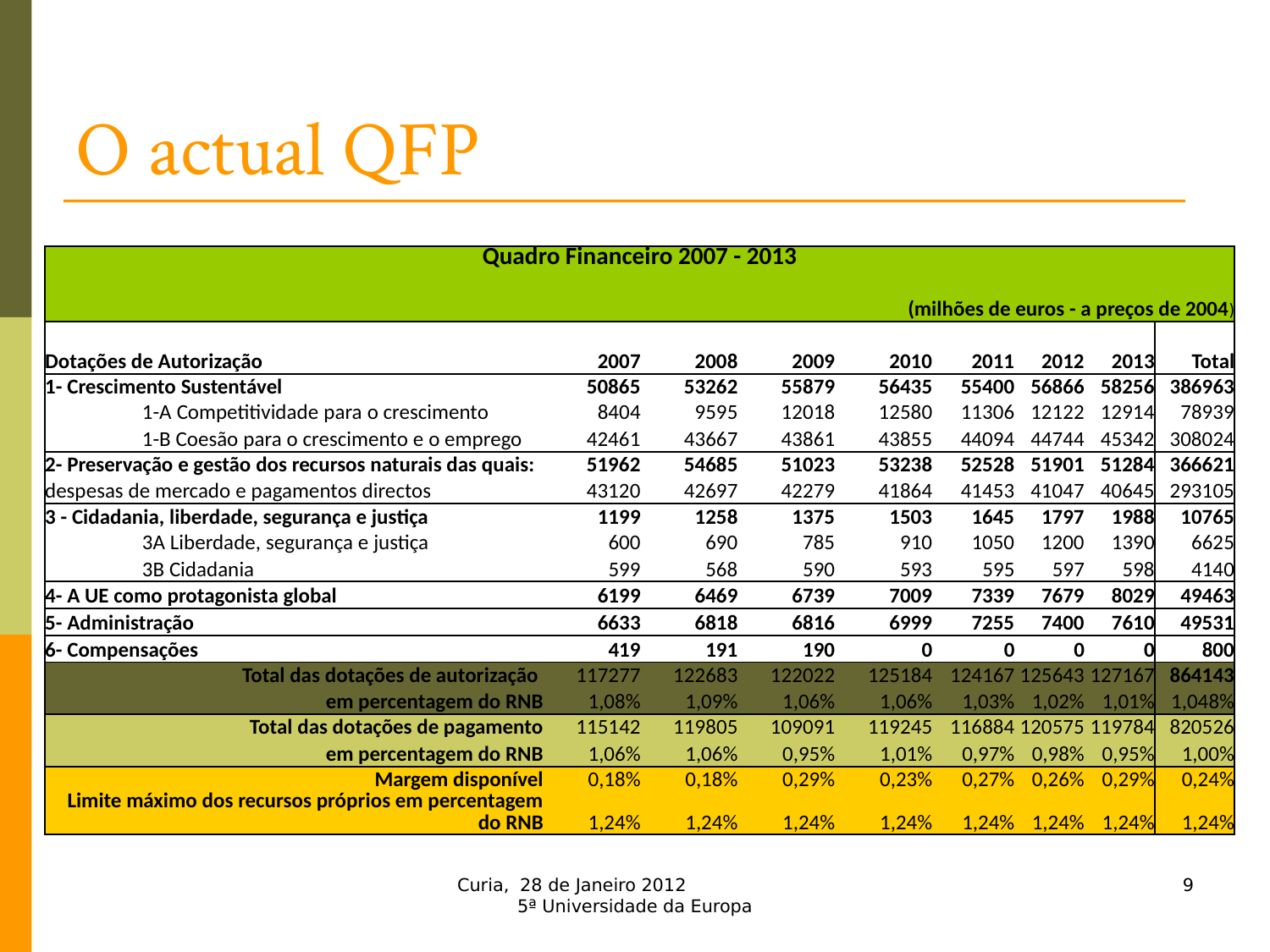

O actual QFP
| Quadro Financeiro 2007 - 2013 |  |  |  |  |  |  |  |  |  |  |  |  |  |  |  |
| --- | --- | --- | --- | --- | --- | --- | --- | --- | --- | --- | --- | --- | --- | --- | --- |
|  |  |  |  |  |  |  |  |  |  |  | (milhões de euros - a preços de 2004) |  |  |  |  |
| Dotações de Autorização |  |  |  |  |  |  |  |  |  |  |  |  |  |  |  |
|  |  |  |  |  |  |  |  | 2007 | 2008 | 2009 | 2010 | 2011 | 2012 | 2013 | Total |
| 1- Crescimento Sustentável |  |  |  |  |  |  |  | 50865 | 53262 | 55879 | 56435 | 55400 | 56866 | 58256 | 386963 |
|  | 1-A Competitividade para o crescimento |  |  |  |  |  |  | 8404 | 9595 | 12018 | 12580 | 11306 | 12122 | 12914 | 78939 |
|  | 1-B Coesão para o crescimento e o emprego |  |  |  |  |  |  | 42461 | 43667 | 43861 | 43855 | 44094 | 44744 | 45342 | 308024 |
| 2- Preservação e gestão dos recursos naturais das quais: |  |  |  |  |  |  |  | 51962 | 54685 | 51023 | 53238 | 52528 | 51901 | 51284 | 366621 |
| despesas de mercado e pagamentos directos |  |  |  |  |  |  |  | 43120 | 42697 | 42279 | 41864 | 41453 | 41047 | 40645 | 293105 |
| 3 - Cidadania, liberdade, segurança e justiça |  |  |  |  |  |  |  | 1199 | 1258 | 1375 | 1503 | 1645 | 1797 | 1988 | 10765 |
|  | 3A Liberdade, segurança e justiça |  |  |  |  |  |  | 600 | 690 | 785 | 910 | 1050 | 1200 | 1390 | 6625 |
|  | 3B Cidadania |  |  |  |  |  |  | 599 | 568 | 590 | 593 | 595 | 597 | 598 | 4140 |
| 4- A UE como protagonista global |  |  |  |  |  |  |  | 6199 | 6469 | 6739 | 7009 | 7339 | 7679 | 8029 | 49463 |
| 5- Administração |  |  |  |  |  |  |  | 6633 | 6818 | 6816 | 6999 | 7255 | 7400 | 7610 | 49531 |
| 6- Compensações |  |  |  |  |  |  |  | 419 | 191 | 190 | 0 | 0 | 0 | 0 | 800 |
| Total das dotações de autorização |  |  |  |  |  |  |  | 117277 | 122683 | 122022 | 125184 | 124167 | 125643 | 127167 | 864143 |
| em percentagem do RNB |  |  |  |  |  |  |  | 1,08% | 1,09% | 1,06% | 1,06% | 1,03% | 1,02% | 1,01% | 1,048% |
| Total das dotações de pagamento |  |  |  |  |  |  |  | 115142 | 119805 | 109091 | 119245 | 116884 | 120575 | 119784 | 820526 |
| em percentagem do RNB |  |  |  |  |  |  |  | 1,06% | 1,06% | 0,95% | 1,01% | 0,97% | 0,98% | 0,95% | 1,00% |
| Margem disponível |  |  |  |  |  |  |  | 0,18% | 0,18% | 0,29% | 0,23% | 0,27% | 0,26% | 0,29% | 0,24% |
| Limite máximo dos recursos próprios em percentagem do RNB |  |  |  |  |  |  |  | 1,24% | 1,24% | 1,24% | 1,24% | 1,24% | 1,24% | 1,24% | 1,24% |
Curia,  28 de Janeiro 2012                        5ª Universidade da Europa
9